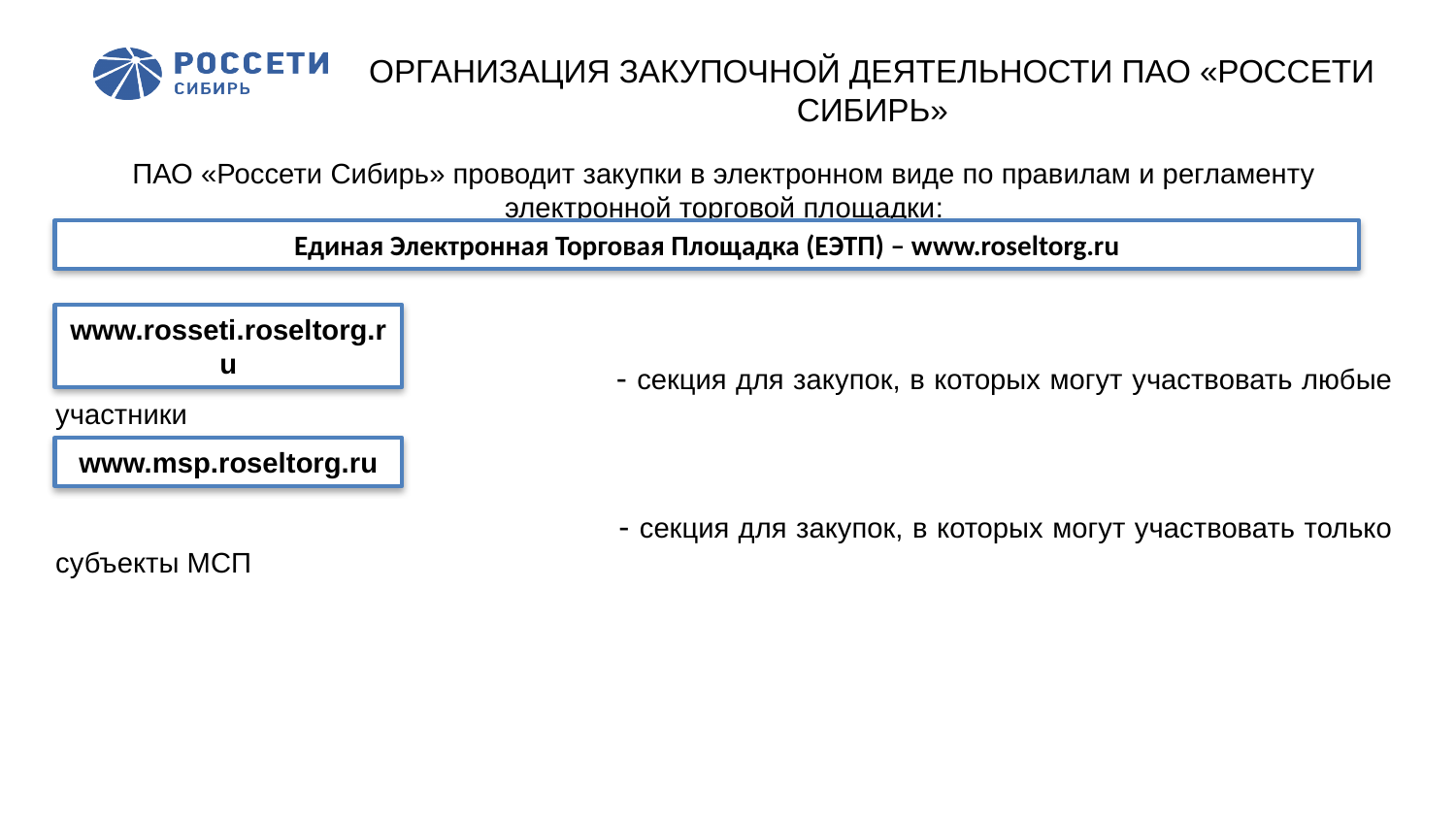

2
ОРГАНИЗАЦИЯ ЗАКУПОЧНОЙ ДЕЯТЕЛЬНОСТИ ПАО «РОССЕТИ СИБИРЬ»
ПАО «Россети Сибирь» проводит закупки в электронном виде по правилам и регламенту электронной торговой площадки:

                                                       - секция для закупок, в которых могут участвовать любые участники

                                                       - секция для закупок, в которых могут участвовать только субъекты МСП

Единая Электронная Торговая Площадка (ЕЭТП) – www.roseltorg.ru

www.rosseti.roseltorg.ru
www.msp.roseltorg.ru